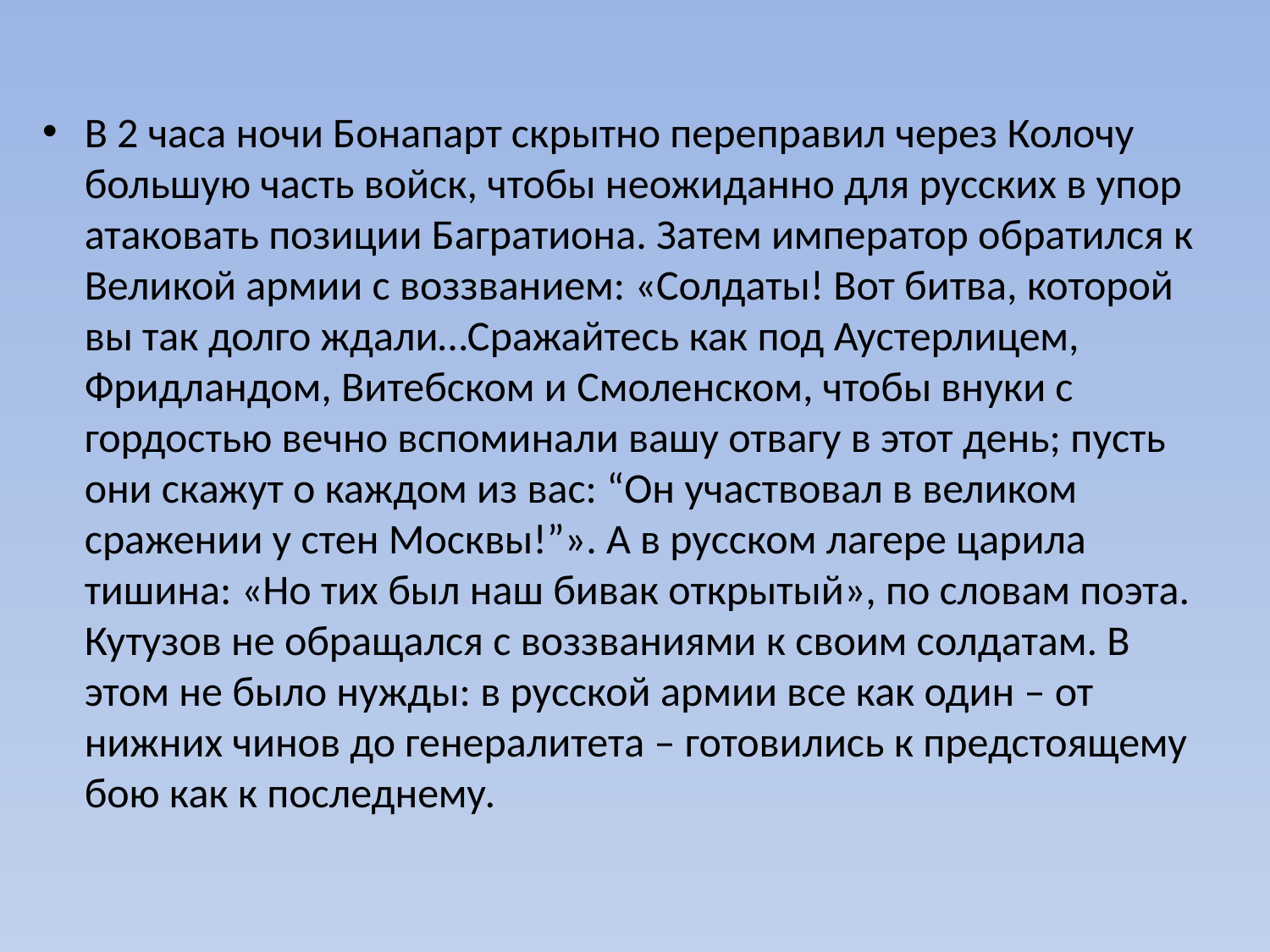

В 2 часа ночи Бонапарт скрытно переправил через Колочу большую часть войск, чтобы неожиданно для русских в упор атаковать позиции Багратиона. Затем император обратился к Великой армии с воззванием: «Солдаты! Вот битва, которой вы так долго ждали…Сражайтесь как под Аустерлицем, Фридландом, Витебском и Смоленском, чтобы внуки с гордостью вечно вспоминали вашу отвагу в этот день; пусть они скажут о каждом из вас: “Он участвовал в великом сражении у стен Москвы!”». А в русском лагере царила тишина: «Но тих был наш бивак открытый», по словам поэта. Кутузов не обращался с воззваниями к своим солдатам. В этом не было нужды: в русской армии все как один – от нижних чинов до генералитета – готовились к предстоящему бою как к последнему.